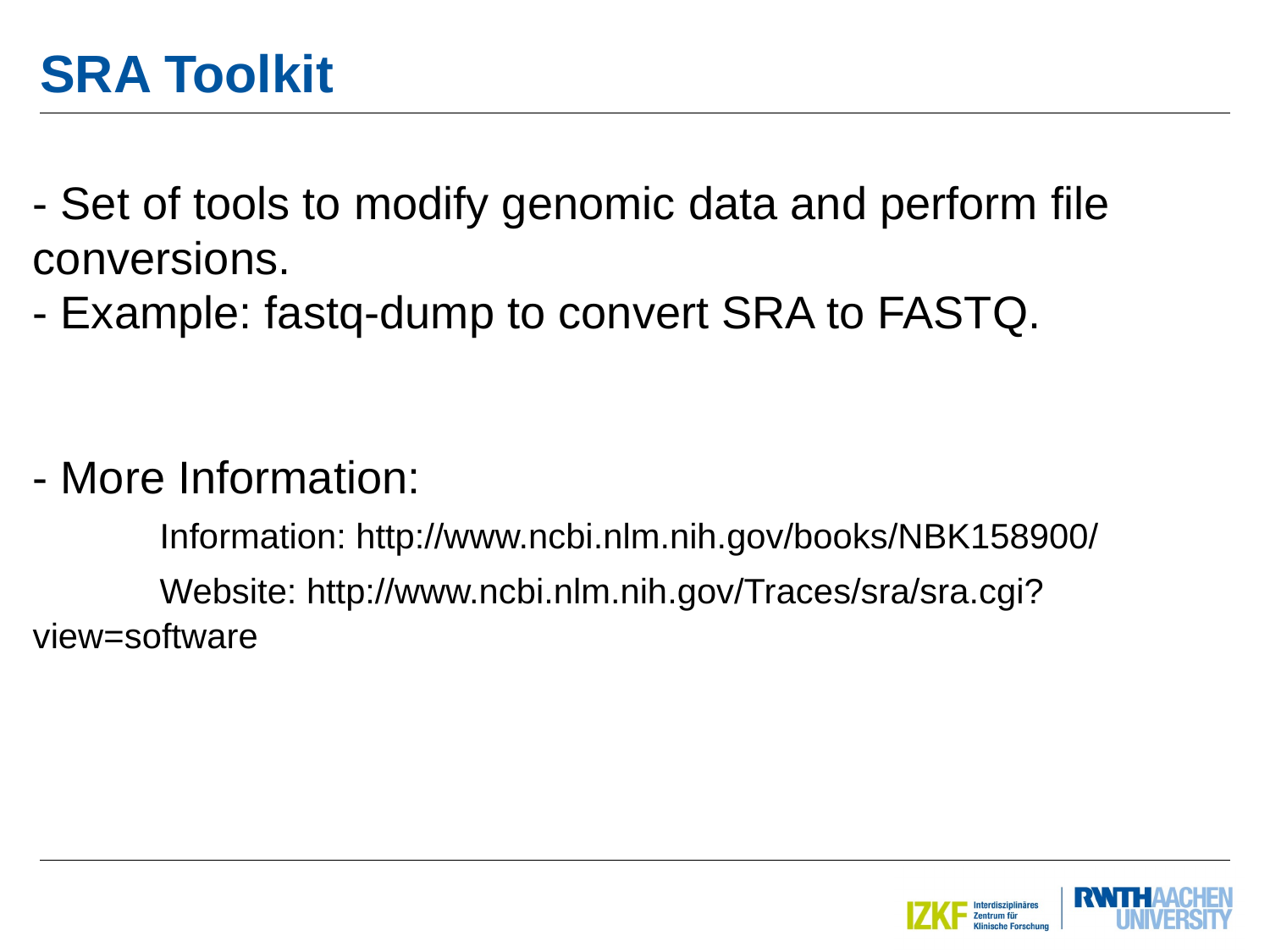

SRA Toolkit

- Set of tools to modify genomic data and perform file conversions.
- Example: fastq-dump to convert SRA to FASTQ.

- More Information:
	Information: http://www.ncbi.nlm.nih.gov/books/NBK158900/
	Website: http://www.ncbi.nlm.nih.gov/Traces/sra/sra.cgi?view=software